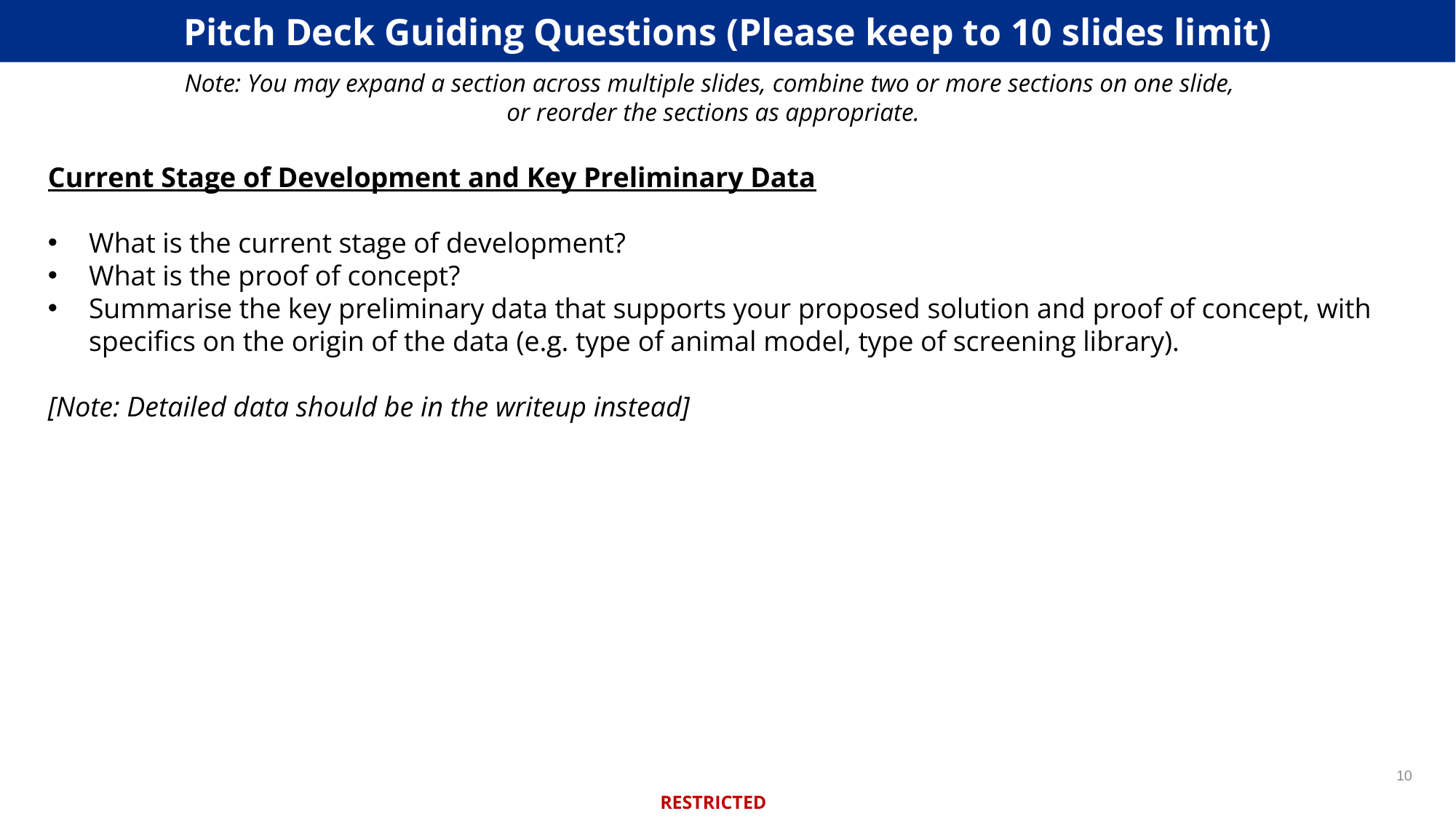

Pitch Deck Guiding Questions (Please keep to 10 slides limit)
Note: You may expand a section across multiple slides, combine two or more sections on one slide,
or reorder the sections as appropriate.
Current Stage of Development and Key Preliminary Data

What is the current stage of development?
What is the proof of concept?
Summarise the key preliminary data that supports your proposed solution and proof of concept, with specifics on the origin of the data (e.g. type of animal model, type of screening library).

[Note: Detailed data should be in the writeup instead]